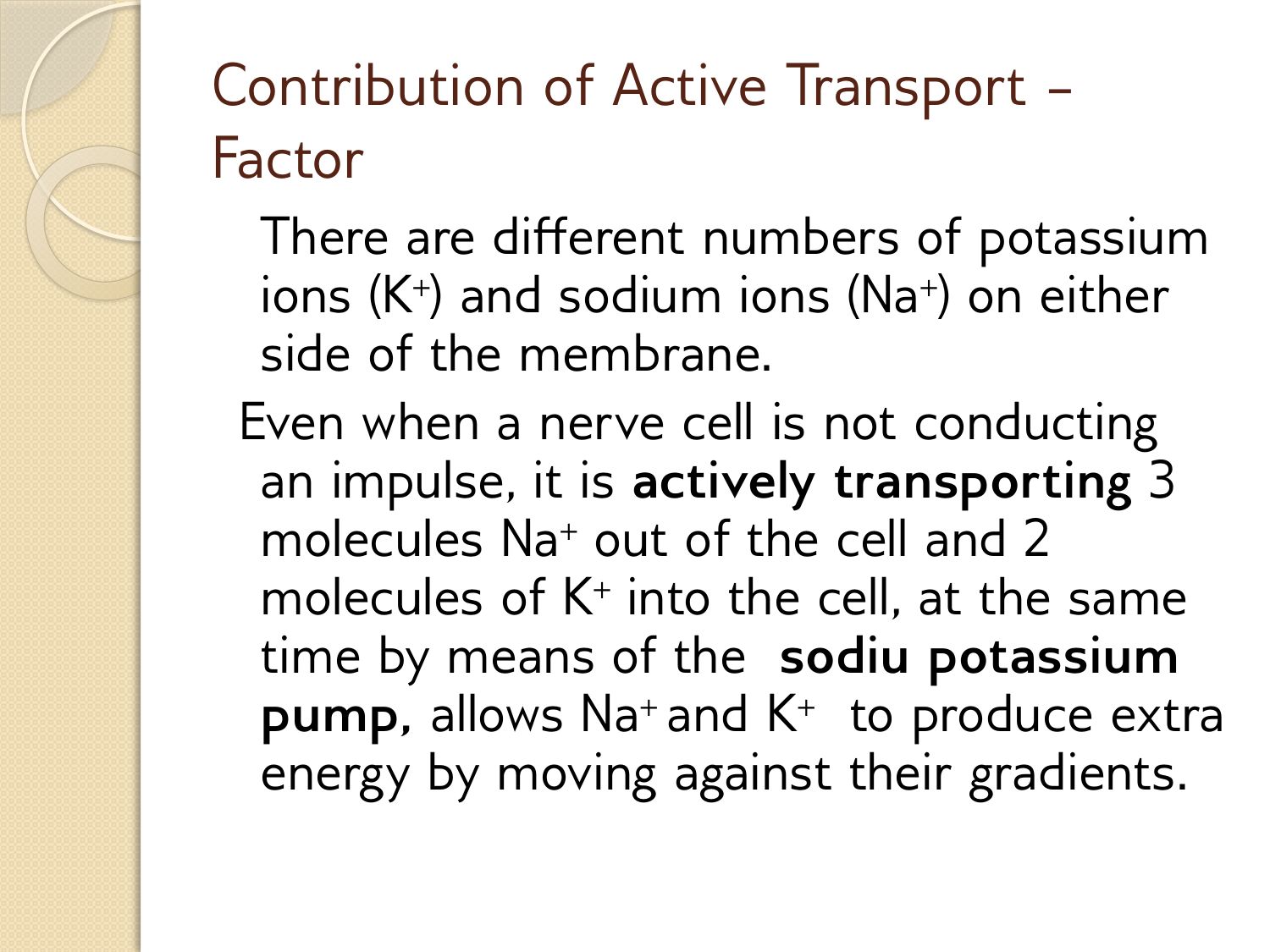

# Contribution of Active Transport – Factor
	There are different numbers of potassium ions (K+) and sodium ions (Na+) on either side of the membrane.
 Even when a nerve cell is not conducting an impulse, it is actively transporting 3 molecules Na+ out of the cell and 2 molecules of K+ into the cell, at the same time by means of the  sodiu potassium pump, allows Na+ and K+   to produce extra energy by moving against their gradients.